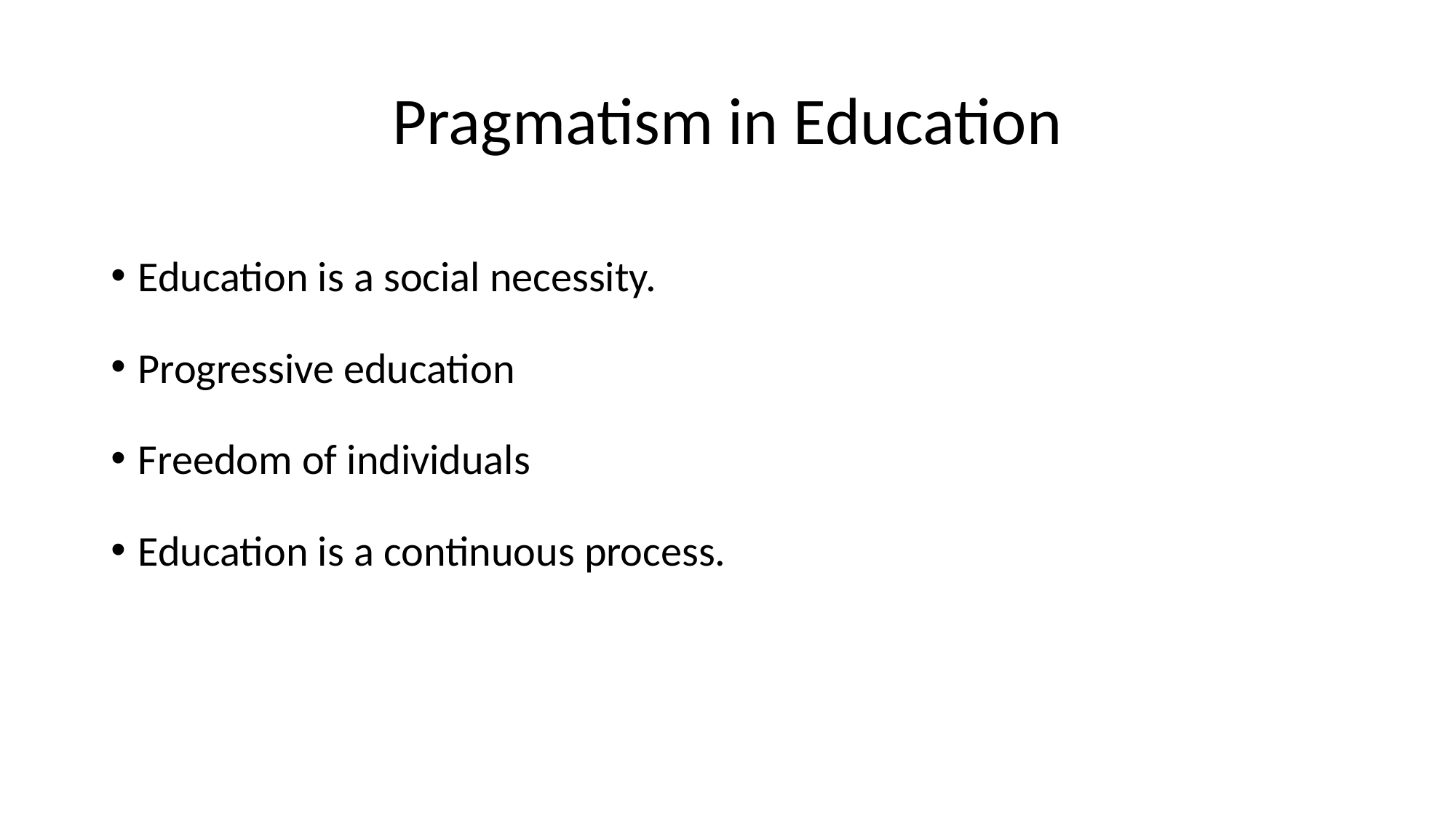

# Pragmatism in Education
Education is a social necessity.
Progressive education
Freedom of individuals
Education is a continuous process.